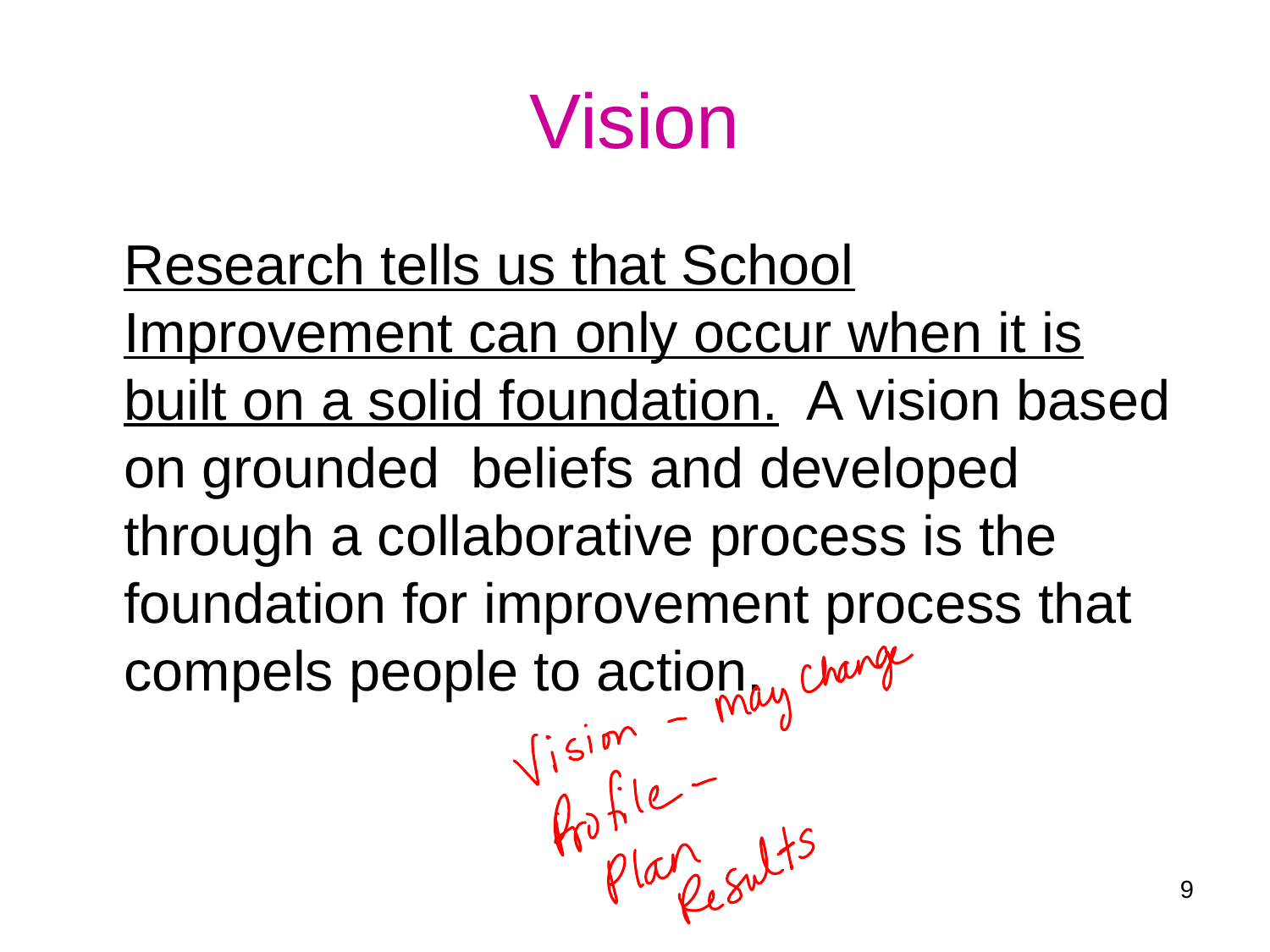

# Vision
	Research tells us that School Improvement can only occur when it is built on a solid foundation.  A vision based on grounded  beliefs and developed through a collaborative process is the foundation for improvement process that compels people to action.
9